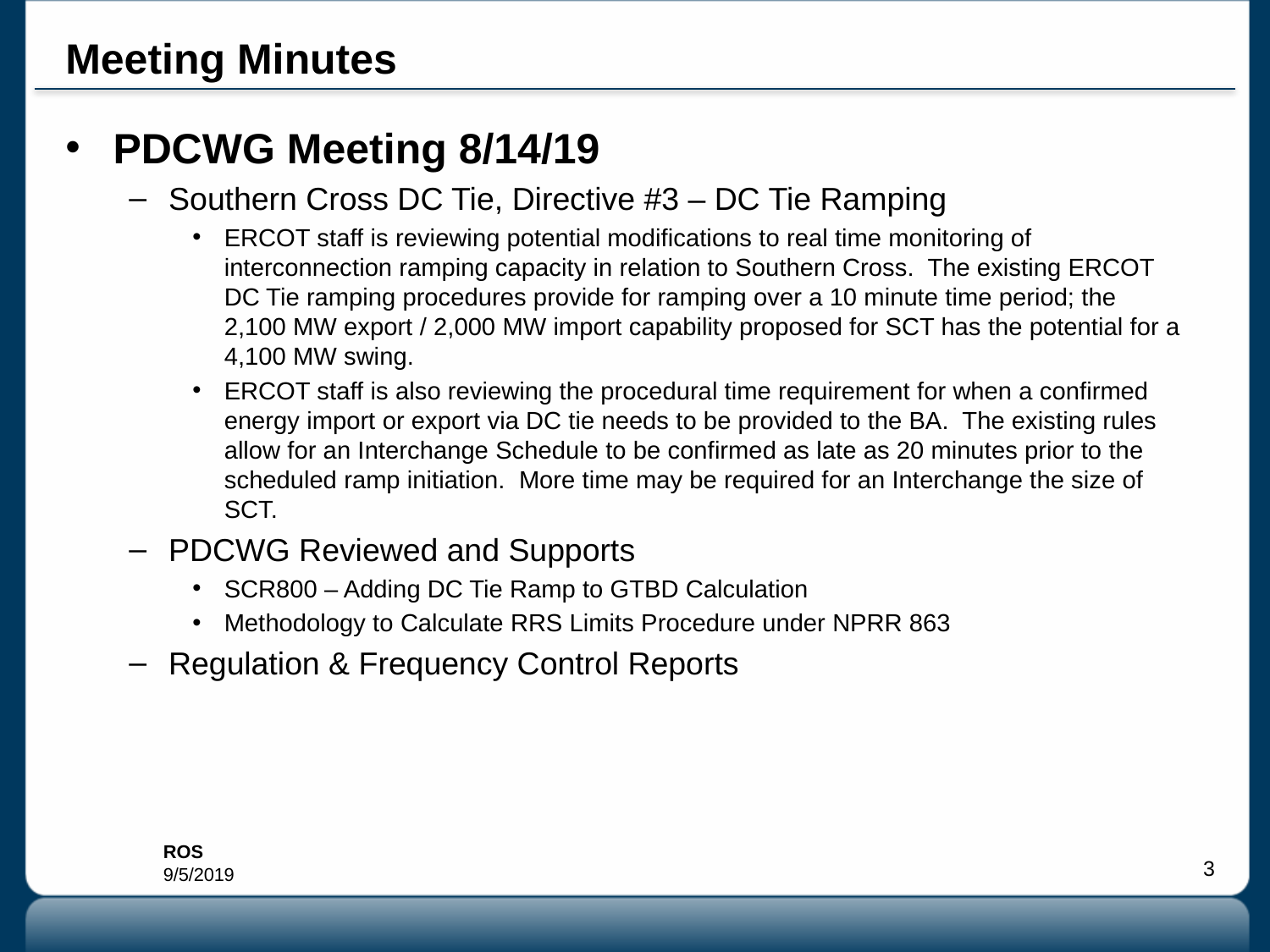

# Meeting Minutes
PDCWG Meeting 8/14/19
Southern Cross DC Tie, Directive #3 – DC Tie Ramping
ERCOT staff is reviewing potential modifications to real time monitoring of interconnection ramping capacity in relation to Southern Cross.  The existing ERCOT DC Tie ramping procedures provide for ramping over a 10 minute time period; the 2,100 MW export / 2,000 MW import capability proposed for SCT has the potential for a 4,100 MW swing.
ERCOT staff is also reviewing the procedural time requirement for when a confirmed energy import or export via DC tie needs to be provided to the BA.  The existing rules allow for an Interchange Schedule to be confirmed as late as 20 minutes prior to the scheduled ramp initiation.  More time may be required for an Interchange the size of SCT.
PDCWG Reviewed and Supports
SCR800 – Adding DC Tie Ramp to GTBD Calculation
Methodology to Calculate RRS Limits Procedure under NPRR 863
Regulation & Frequency Control Reports